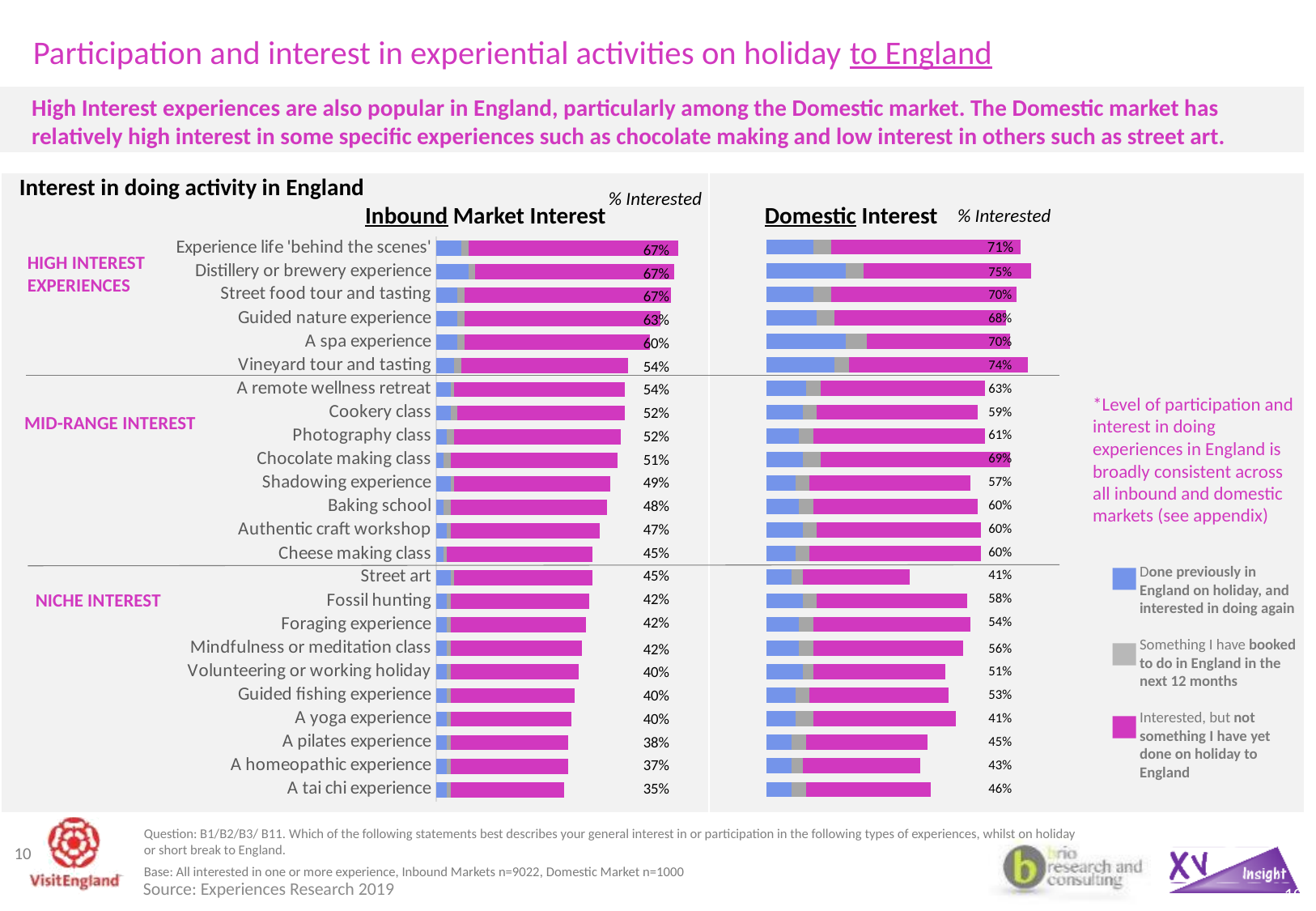

Participation and interest in experiential activities on holiday to England

High Interest experiences are also popular in England, particularly among the Domestic market. The Domestic market has relatively high interest in some specific experiences such as chocolate making and low interest in others such as street art.

Interest in doing activity in England
|  |  |
| --- | --- |
% Interested
Inbound Market Interest
Domestic Interest
% Interested

### Chart

| Category | Done | Booked to Do | Interested but not done |
|---|---|---|---|
| Experience life 'behind the scenes' | 0.13 | 0.05 | 0.53 |
| Distillery or brewery experience | 0.22 | 0.05 | 0.47 |
| Street food tour and tasting | 0.13 | 0.05 | 0.52 |
| Guided nature experience | 0.14 | 0.05 | 0.48 |
| A spa experience | 0.22 | 0.06 | 0.4 |
| Vineyard tour and tasting | 0.19 | 0.04 | 0.5 |
| A remote wellness retreat | 0.11 | 0.04 | 0.46 |
| Cookery class | 0.1 | 0.04 | 0.45 |
| Photography class | 0.09 | 0.04 | 0.48 |
| Chocolate making class | 0.1 | 0.05 | 0.53 |
| Shadowing experience | 0.08 | 0.04 | 0.45 |
| Baking school | 0.09 | 0.04 | 0.46 |
| Authentic craft workshop | 0.1 | 0.04 | 0.46 |
| Cheese making class | 0.08 | 0.04 | 0.48 |
| Street art | 0.07 | 0.03 | 0.3 |
| Fossil hunting | 0.1 | 0.04 | 0.42 |
| Foraging experience | 0.09 | 0.04 | 0.44 |
| Mindfulness or meditation class | 0.09 | 0.04 | 0.42 |
| A homeopathic experience | 0.1 | 0.03 | 0.37 |
| Volunteering or working holiday | 0.08 | 0.04 | 0.39 |
| Guided fishing experience | 0.08 | 0.05 | 0.4 |
| A yoga experience | 0.07 | 0.04 | 0.34 |
| A pilates experience | 0.07 | 0.03 | 0.33 |
| A tai chi experience | 0.07 | 0.04 | 0.35 |

### Chart

| Category | Done in England | Booked to Do | Interested but not done |
|---|---|---|---|
| Experience life 'behind the scenes' | 0.07 | 0.02 | 0.59 |
| Distillery or brewery experience | 0.09 | 0.02 | 0.56 |
| Street food tour and tasting | 0.06 | 0.02 | 0.58 |
| Guided nature experience | 0.06 | 0.02 | 0.55 |
| A spa experience | 0.06 | 0.02 | 0.52 |
| Vineyard tour and tasting | 0.05 | 0.02 | 0.47 |
| A remote wellness retreat | 0.04 | 0.01 | 0.48 |
| Cookery class | 0.04 | 0.02 | 0.47 |
| Photography class | 0.03 | 0.02 | 0.47 |
| Chocolate making class | 0.02 | 0.02 | 0.47 |
| Shadowing experience | 0.04 | 0.01 | 0.44 |
| Baking school | 0.02 | 0.02 | 0.44 |
| Authentic craft workshop | 0.03 | 0.01 | 0.42 |
| Cheese making class | 0.02 | 0.01 | 0.41 |
| Street art | 0.04 | 0.01 | 0.39 |
| Fossil hunting | 0.03 | 0.01 | 0.39 |
| Foraging experience | 0.03 | 0.01 | 0.38 |
| Mindfulness or meditation class | 0.03 | 0.01 | 0.37 |
| Volunteering or working holiday | 0.03 | 0.01 | 0.36 |
| Guided fishing experience | 0.03 | 0.01 | 0.35 |
| A yoga experience | 0.03 | 0.01 | 0.34 |
| A pilates experience | 0.03 | 0.01 | 0.33 |
| A homeopathic experience | 0.03 | 0.01 | 0.33 |
| A tai chi experience | 0.03 | 0.01 | 0.32 |
| 71% |
| --- |
| 75% |
| 70% |
| 68% |
| 70% |
| 74% |
| 63% |
| 59% |
| 61% |
| 69% |
| 57% |
| 60% |
| 60% |
| 60% |
| 41% |
| 58% |
| 54% |
| 56% |
| 51% |
| 53% |
| 41% |
| 45% |
| 43% |
| 46% |
| 67% |
| --- |
| 67% |
| 67% |
| 63% |
| 60% |
| 54% |
| 54% |
| 52% |
| 52% |
| 51% |
| 49% |
| 48% |
| 47% |
| 45% |
| 45% |
| 42% |
| 42% |
| 42% |
| 40% |
| 40% |
| 40% |
| 38% |
| 37% |
| 35% |
HIGH INTEREST EXPERIENCES
*Level of participation and interest in doing experiences in England is broadly consistent across all inbound and domestic markets (see appendix)

MID-RANGE INTEREST
Done previously in England on holiday, and interested in doing again

Something I have booked to do in England in the next 12 months

Interested, but not something I have yet done on holiday to England

NICHE INTEREST

Question: B1/B2/B3/ B11. Which of the following statements best describes your general interest in or participation in the following types of experiences, whilst on holiday or short break to England.
10
Base: All interested in one or more experience, Inbound Markets n=9022, Domestic Market n=1000
10